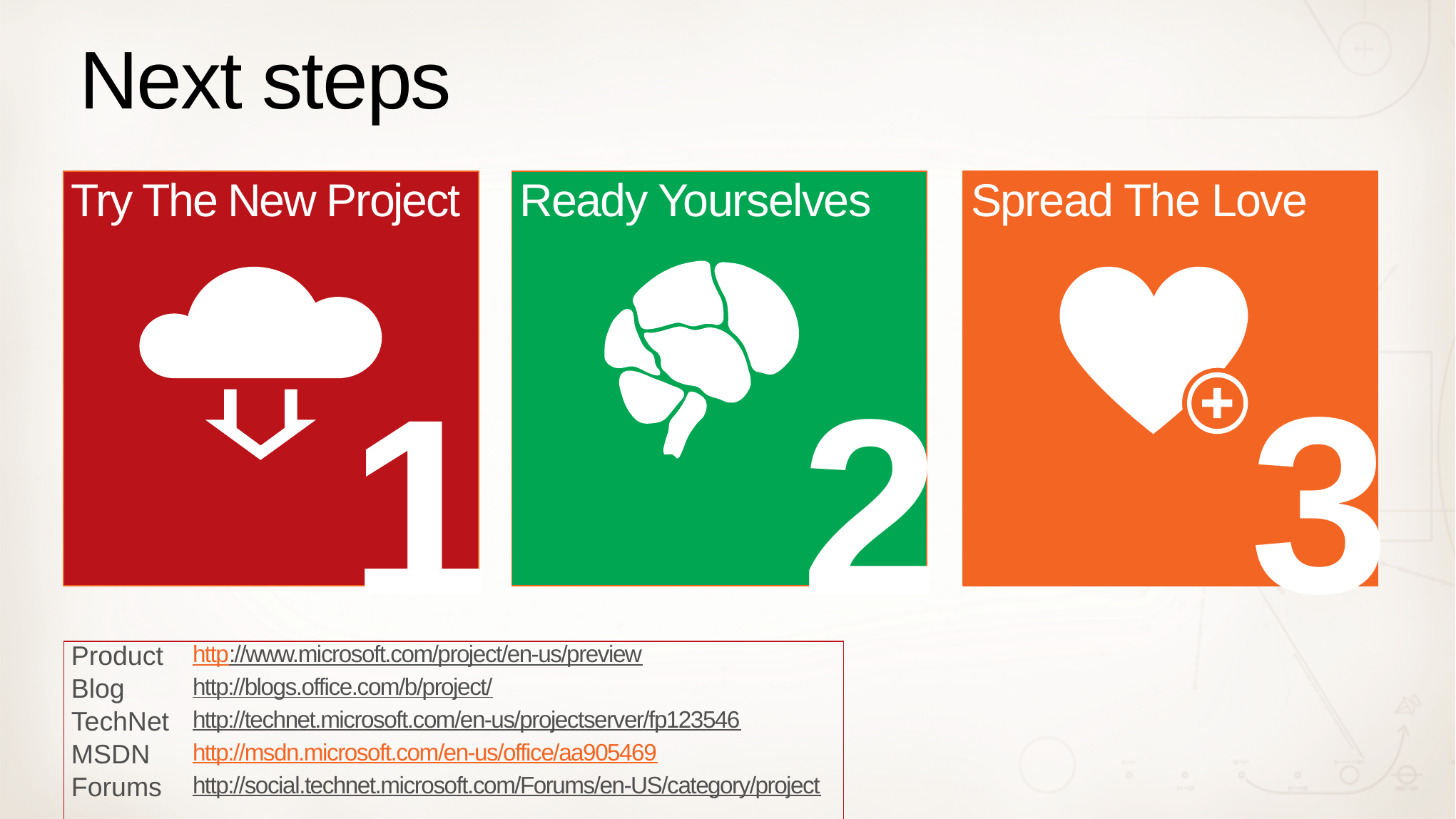

# Next steps
Ready Yourselves
2
Spread The Love
3
Try The New Project
1

| Product | http://www.microsoft.com/project/en-us/preview |
| --- | --- |
| Blog | http://blogs.office.com/b/project/ |
| TechNet | http://technet.microsoft.com/en-us/projectserver/fp123546 |
| MSDN | http://msdn.microsoft.com/en-us/office/aa905469 |
| Forums | http://social.technet.microsoft.com/Forums/en-US/category/project |